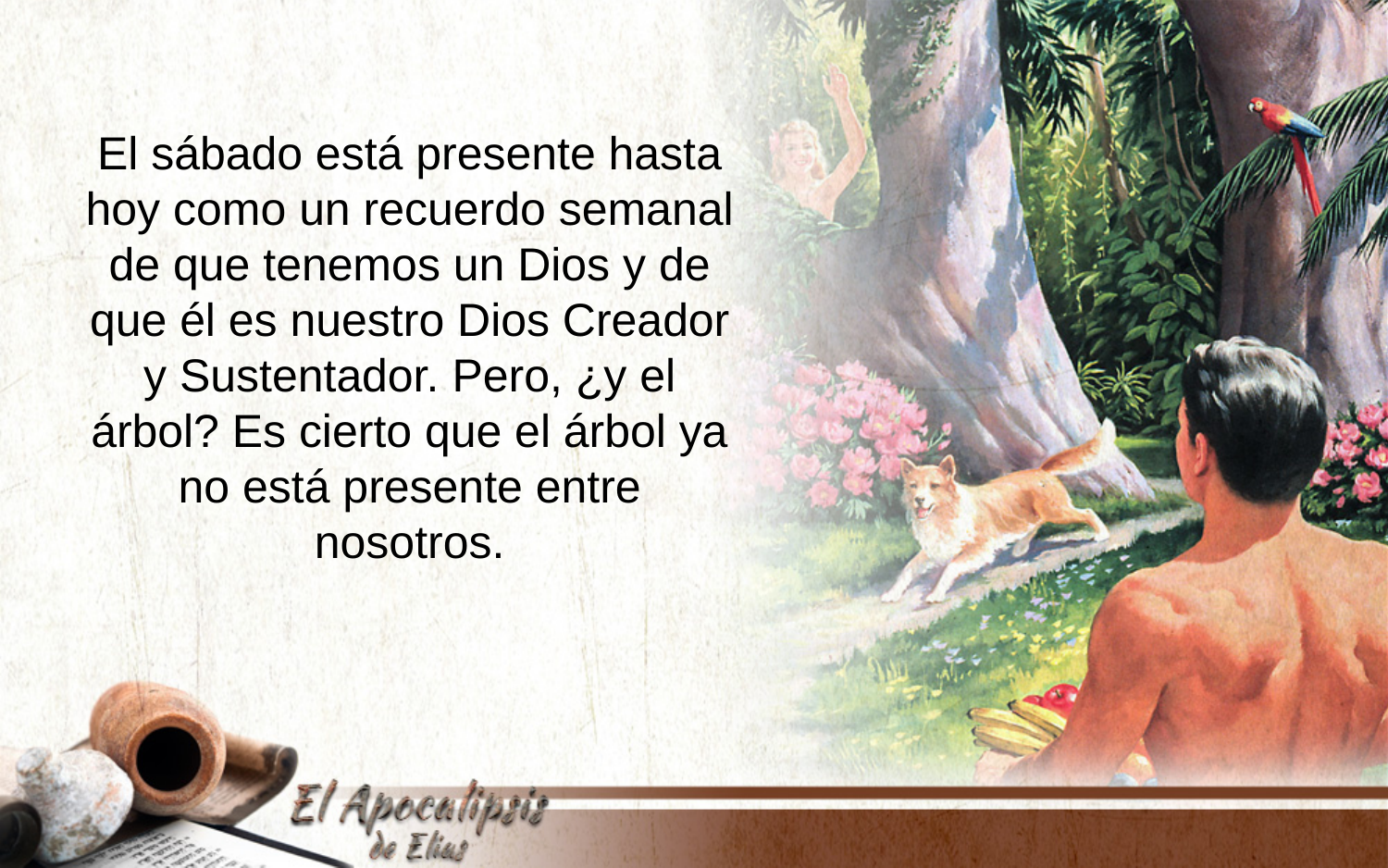

El sábado está presente hasta hoy como un recuerdo semanal de que tenemos un Dios y de que él es nuestro Dios Creador y Sustentador. Pero, ¿y el árbol? Es cierto que el árbol ya no está presente entre nosotros.